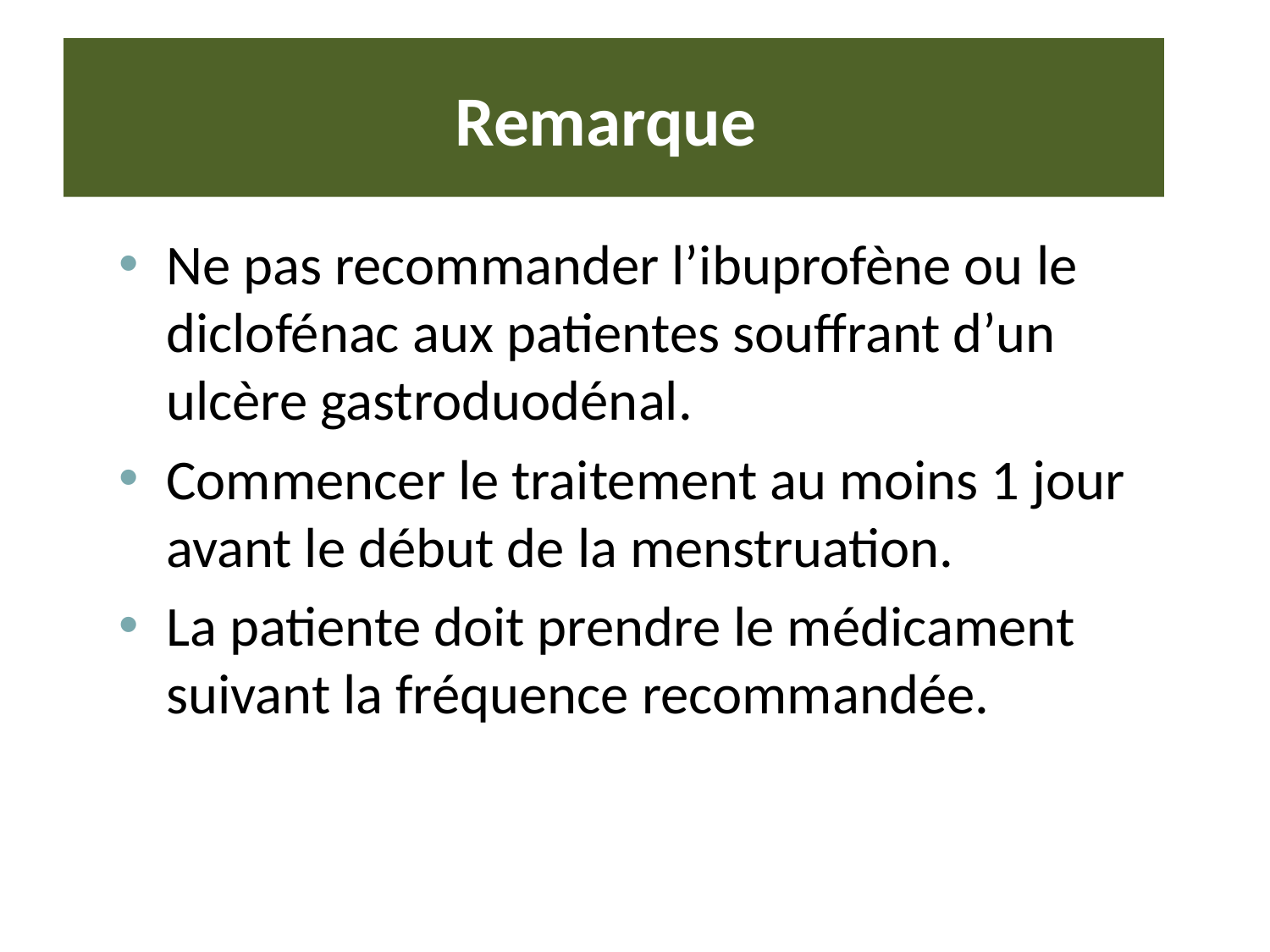

# Remarque
Ne pas recommander l’ibuprofène ou le diclofénac aux patientes souffrant d’un ulcère gastroduodénal.
Commencer le traitement au moins 1 jour avant le début de la menstruation.
La patiente doit prendre le médicament suivant la fréquence recommandée.